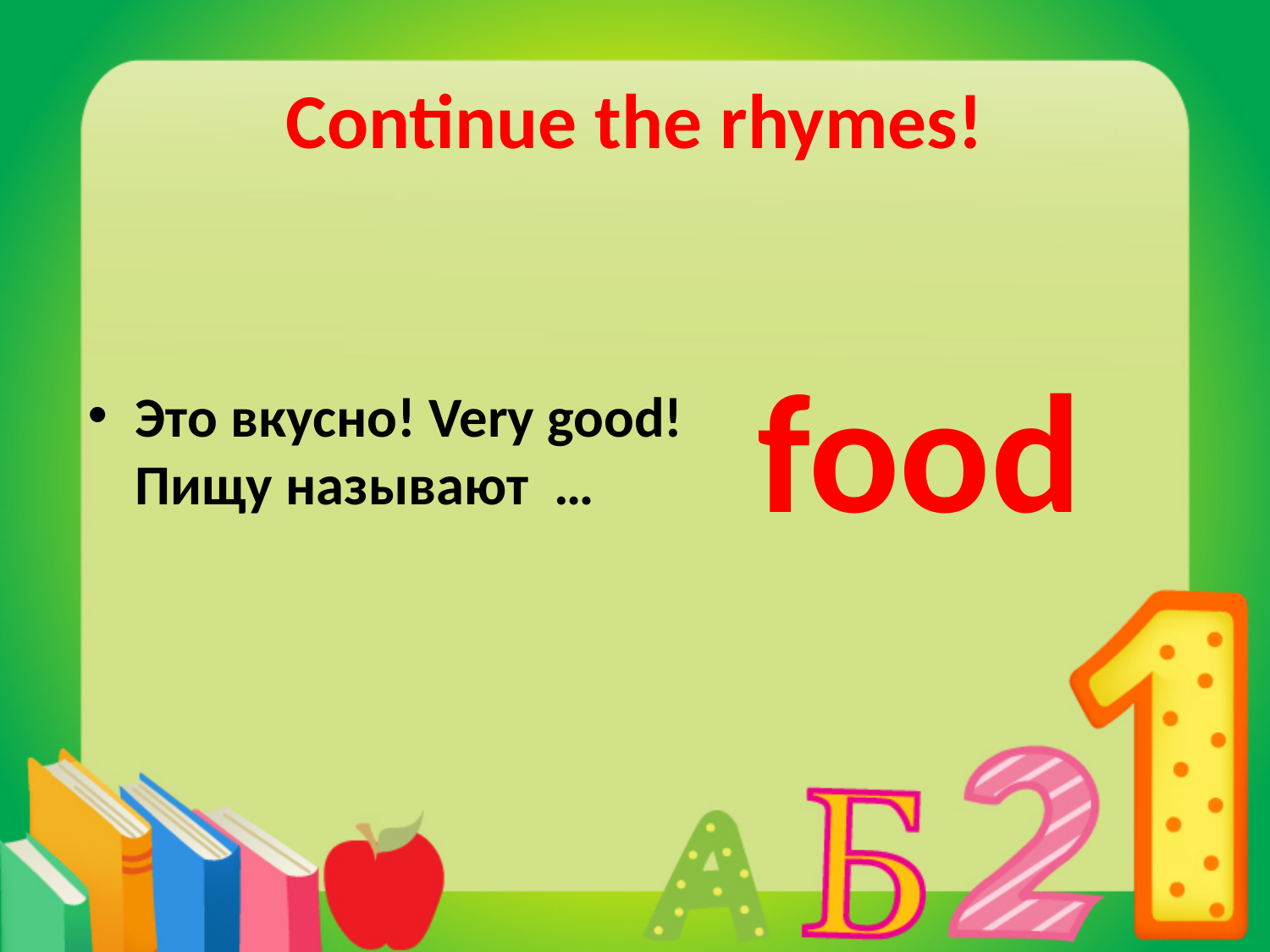

# Continue the rhymes!

food

Это вкусно! Very good!
Пищу называют  …